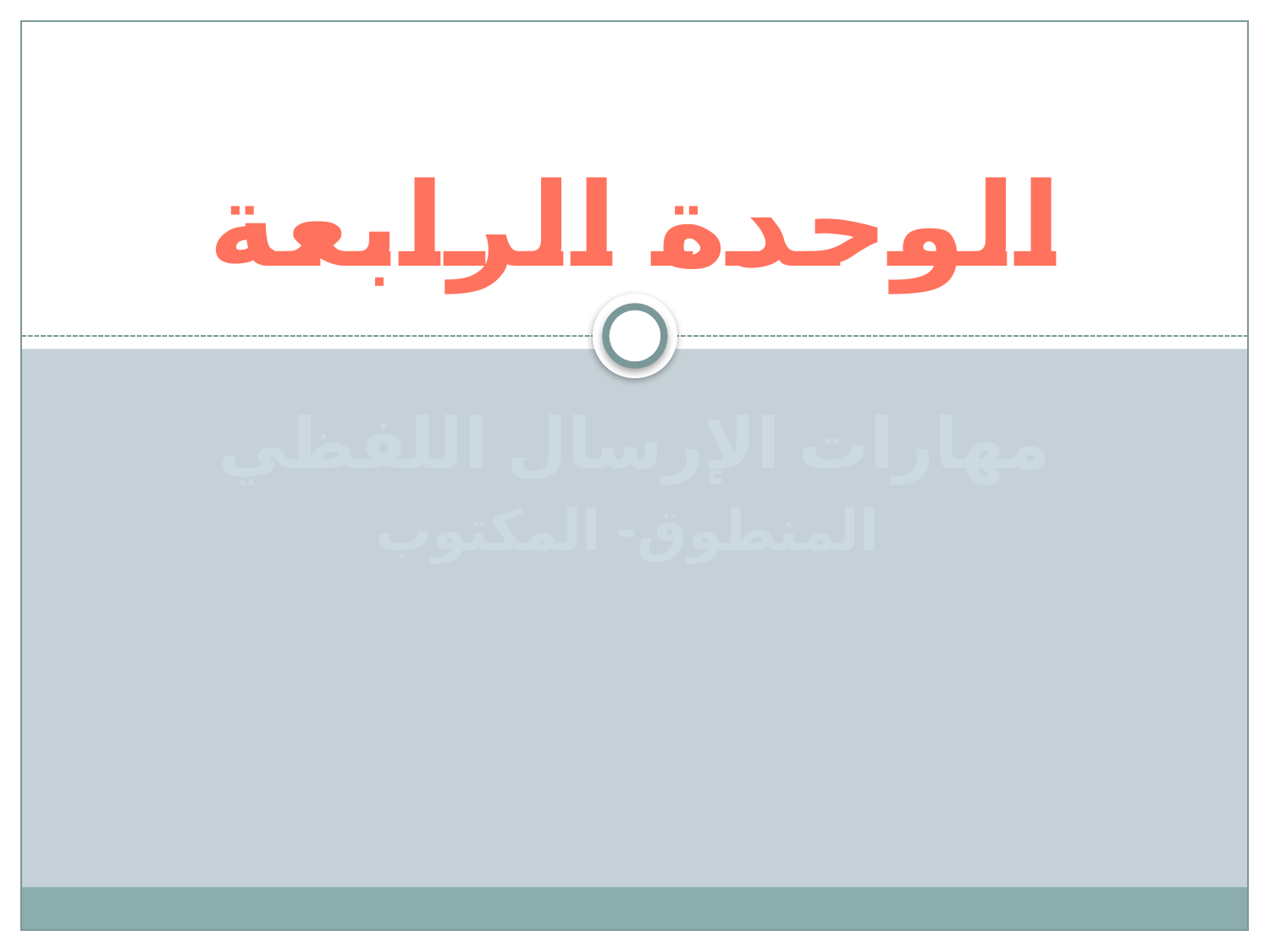

# الوحدة الرابعة
مهارات الإرسال اللفظي
 المنطوق- المكتوب